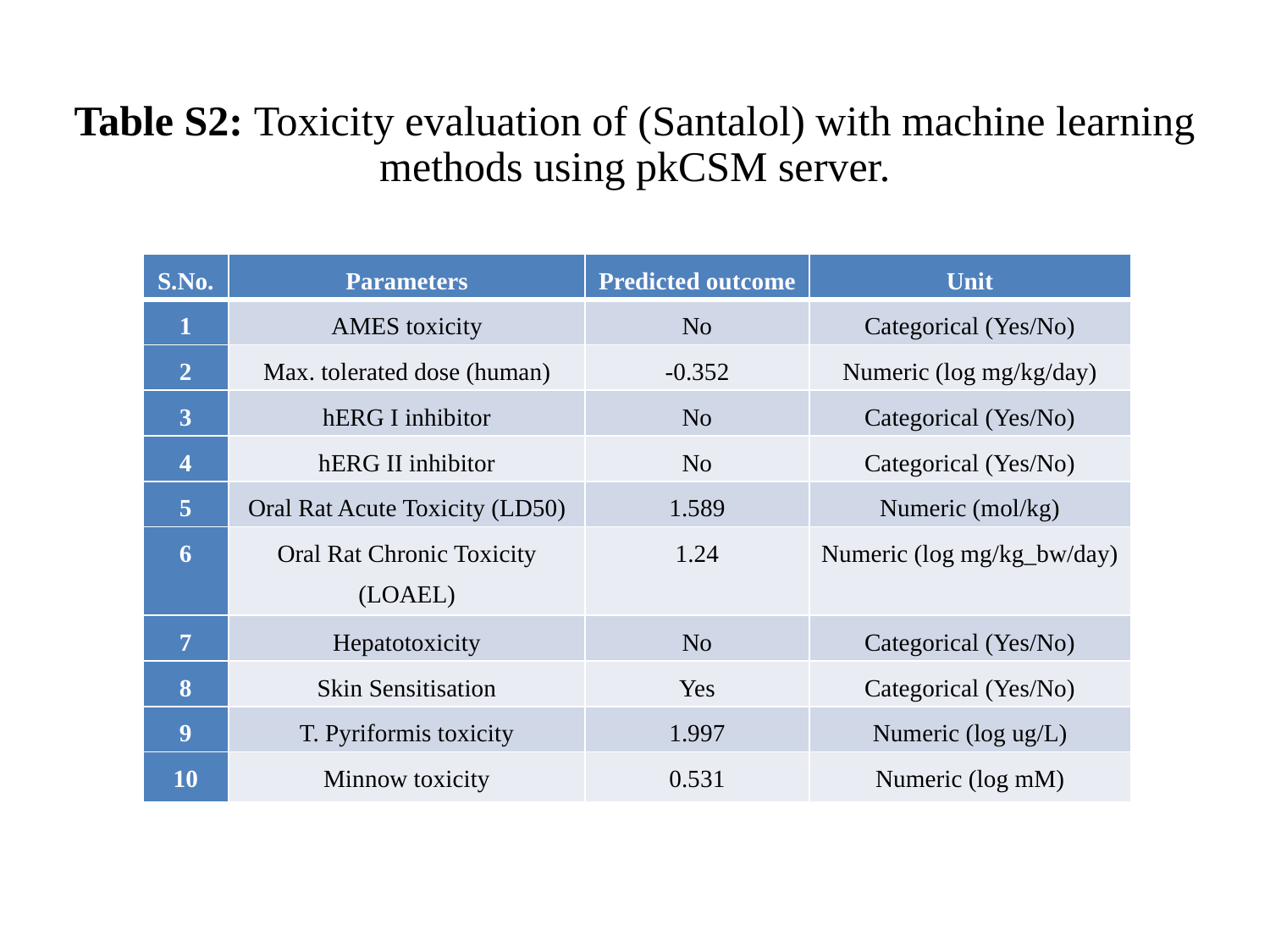

Table S2: Toxicity evaluation of (Santalol) with machine learning methods using pkCSM server.
| S.No. | Parameters | Predicted outcome | Unit |
| --- | --- | --- | --- |
| 1 | AMES toxicity | No | Categorical (Yes/No) |
| 2 | Max. tolerated dose (human) | -0.352 | Numeric (log mg/kg/day) |
| 3 | hERG I inhibitor | No | Categorical (Yes/No) |
| 4 | hERG II inhibitor | No | Categorical (Yes/No) |
| 5 | Oral Rat Acute Toxicity (LD50) | 1.589 | Numeric (mol/kg) |
| 6 | Oral Rat Chronic Toxicity (LOAEL) | 1.24 | Numeric (log mg/kg\_bw/day) |
| 7 | Hepatotoxicity | No | Categorical (Yes/No) |
| 8 | Skin Sensitisation | Yes | Categorical (Yes/No) |
| 9 | T. Pyriformis toxicity | 1.997 | Numeric (log ug/L) |
| 10 | Minnow toxicity | 0.531 | Numeric (log mM) |